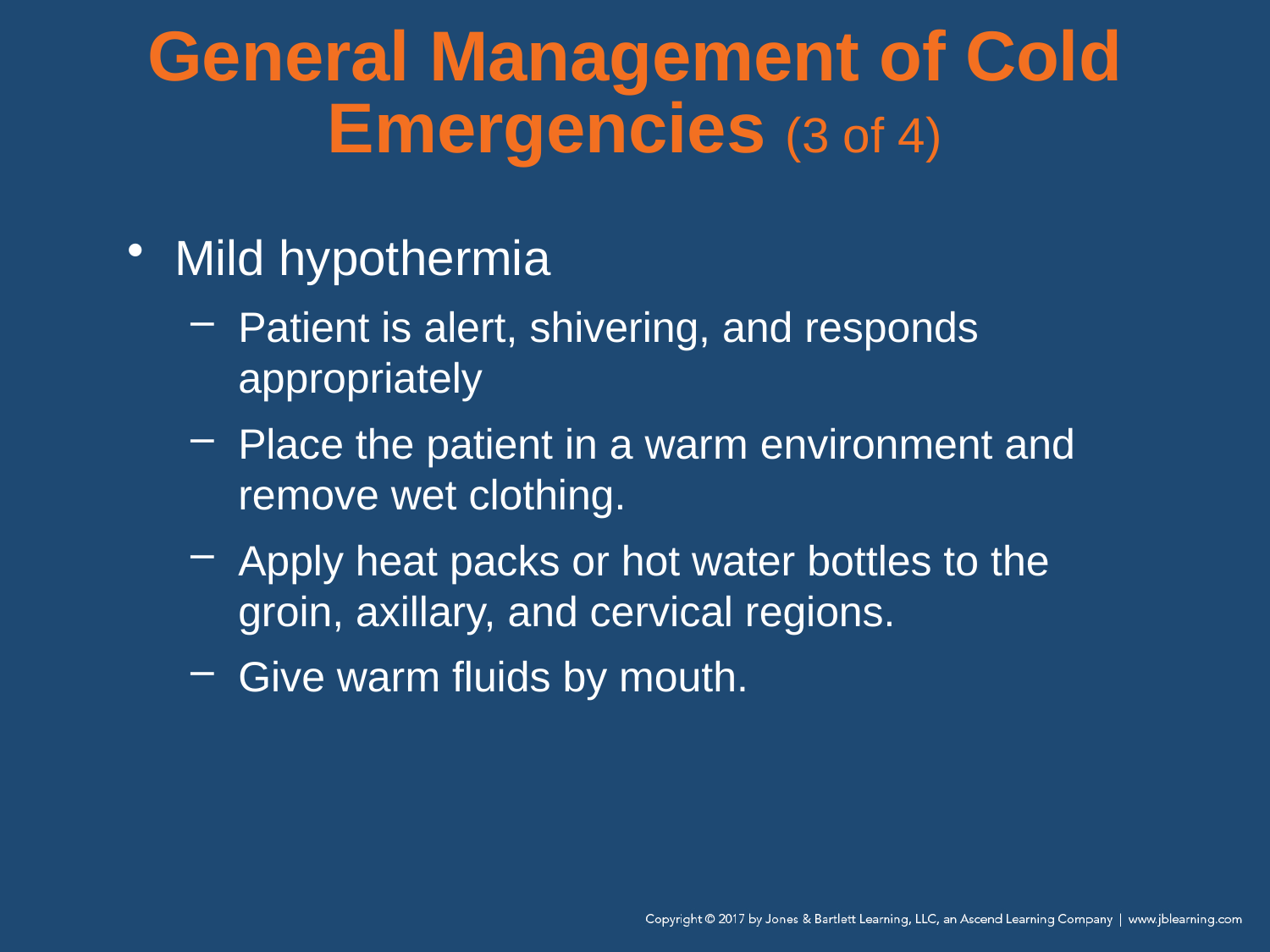

# General Management of Cold Emergencies (3 of 4)
Mild hypothermia
Patient is alert, shivering, and responds appropriately
Place the patient in a warm environment and remove wet clothing.
Apply heat packs or hot water bottles to the groin, axillary, and cervical regions.
Give warm fluids by mouth.